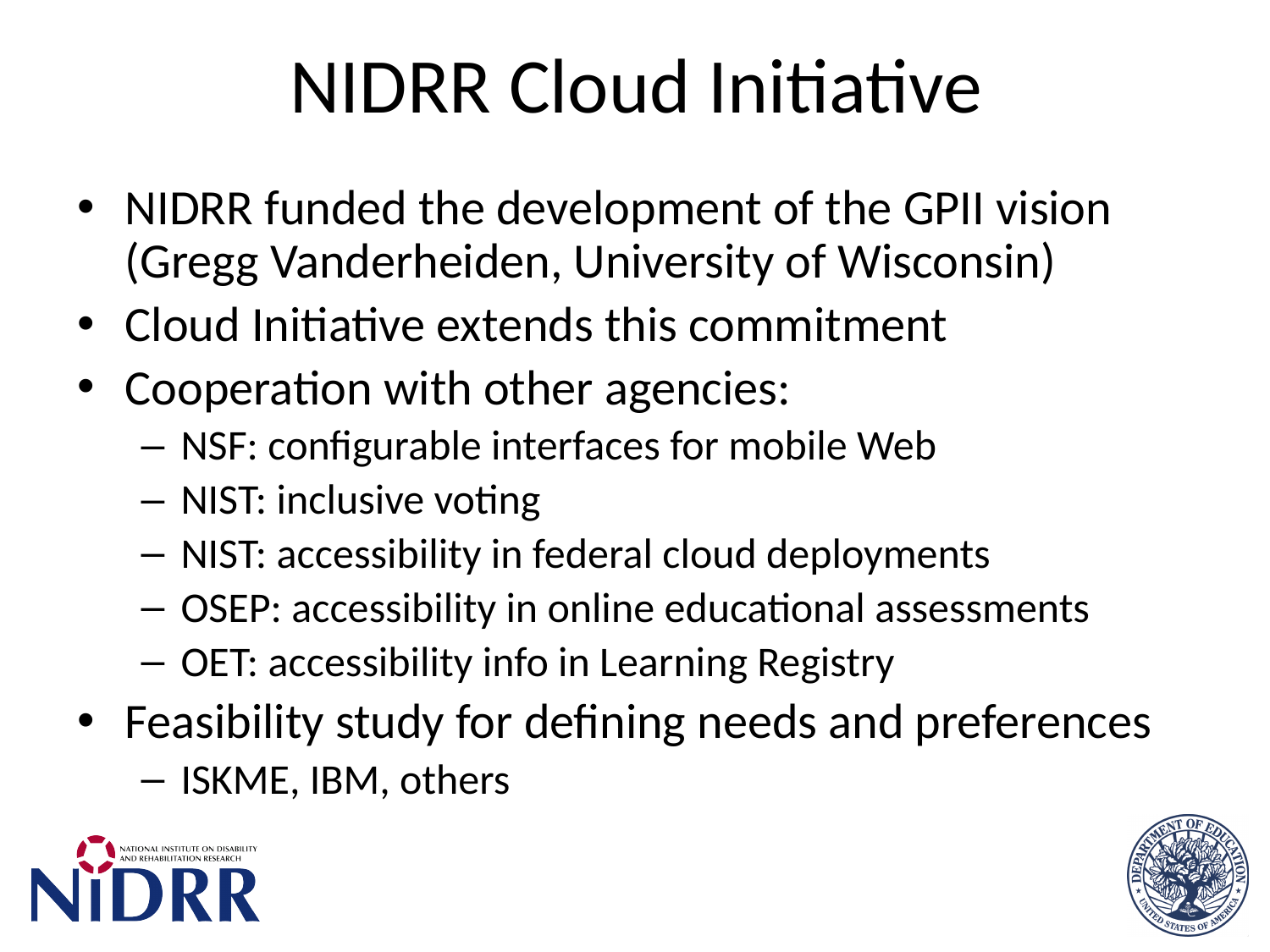

# NIDRR Cloud Initiative
NIDRR funded the development of the GPII vision (Gregg Vanderheiden, University of Wisconsin)
Cloud Initiative extends this commitment
Cooperation with other agencies:
NSF: configurable interfaces for mobile Web
NIST: inclusive voting
NIST: accessibility in federal cloud deployments
OSEP: accessibility in online educational assessments
OET: accessibility info in Learning Registry
Feasibility study for defining needs and preferences
ISKME, IBM, others